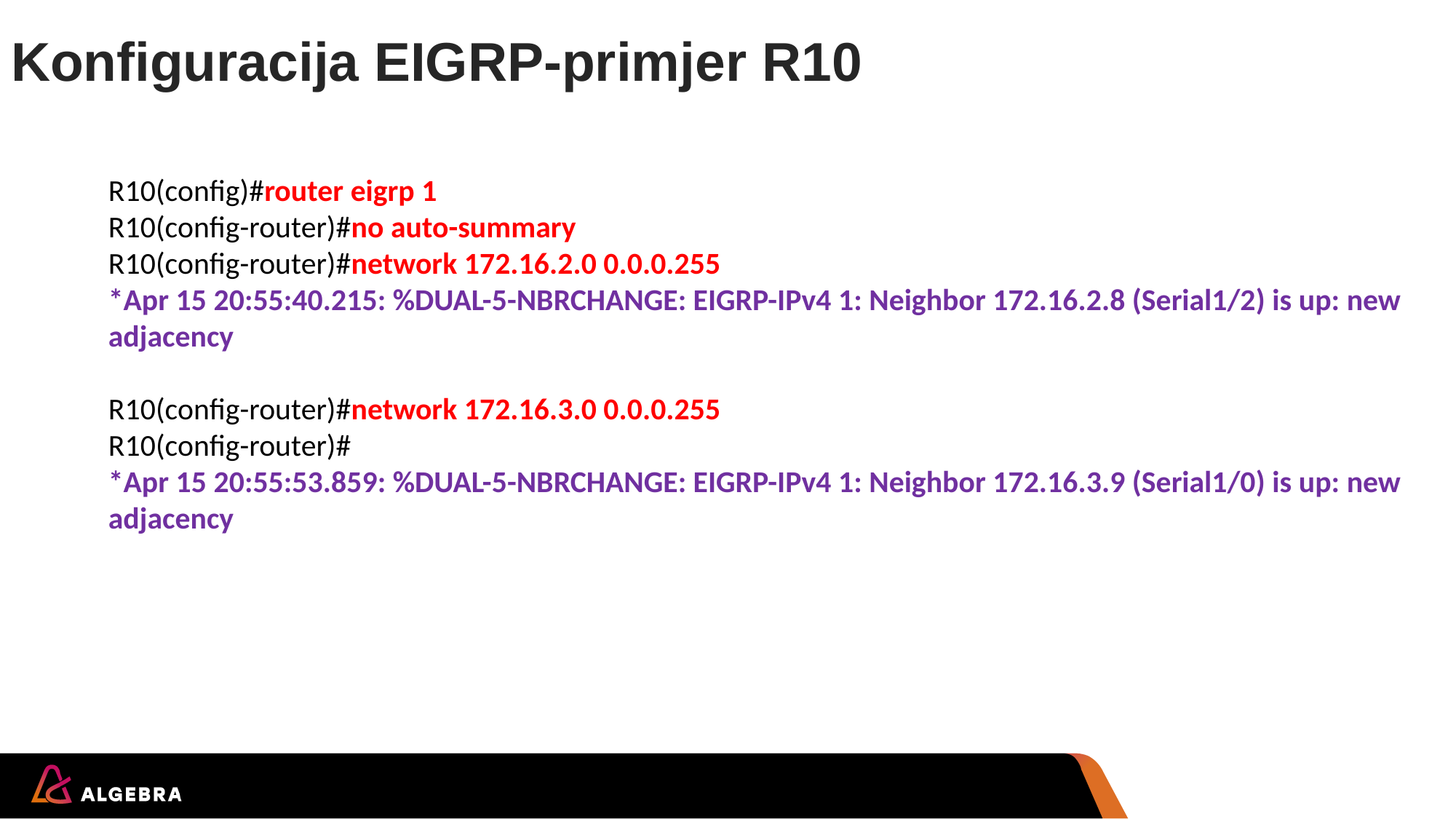

# Konfiguracija EIGRP-primjer R10
R10(config)#router eigrp 1
R10(config-router)#no auto-summary
R10(config-router)#network 172.16.2.0 0.0.0.255
*Apr 15 20:55:40.215: %DUAL-5-NBRCHANGE: EIGRP-IPv4 1: Neighbor 172.16.2.8 (Serial1/2) is up: new adjacency

R10(config-router)#network 172.16.3.0 0.0.0.255
R10(config-router)#
*Apr 15 20:55:53.859: %DUAL-5-NBRCHANGE: EIGRP-IPv4 1: Neighbor 172.16.3.9 (Serial1/0) is up: new adjacency